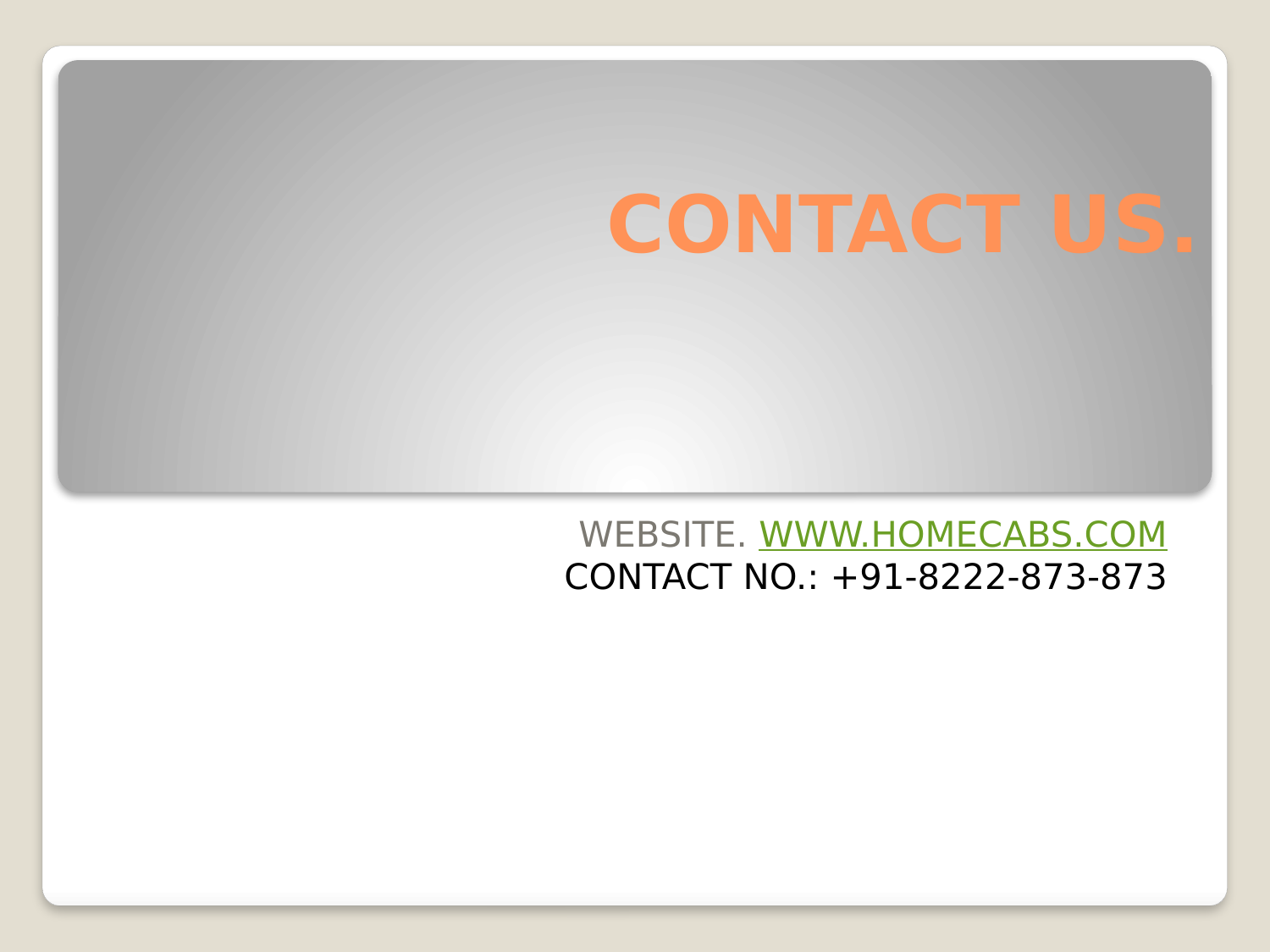

# CONTACT US.
WEBSITE. WWW.HOMECABS.COM
CONTACT NO.: +91-8222-873-873